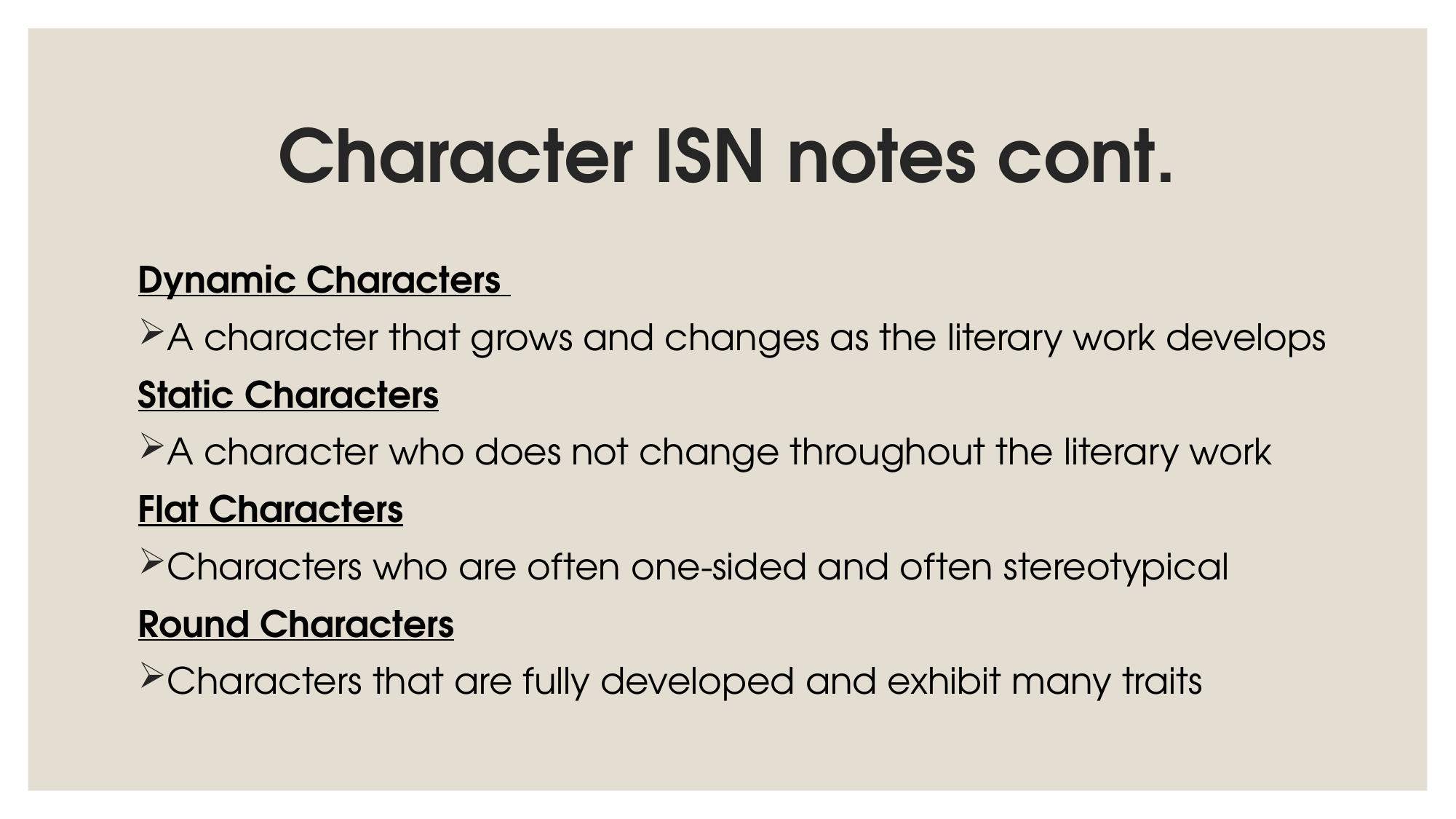

# Character ISN notes cont.
Dynamic Characters
A character that grows and changes as the literary work develops
Static Characters
A character who does not change throughout the literary work
Flat Characters
Characters who are often one-sided and often stereotypical
Round Characters
Characters that are fully developed and exhibit many traits